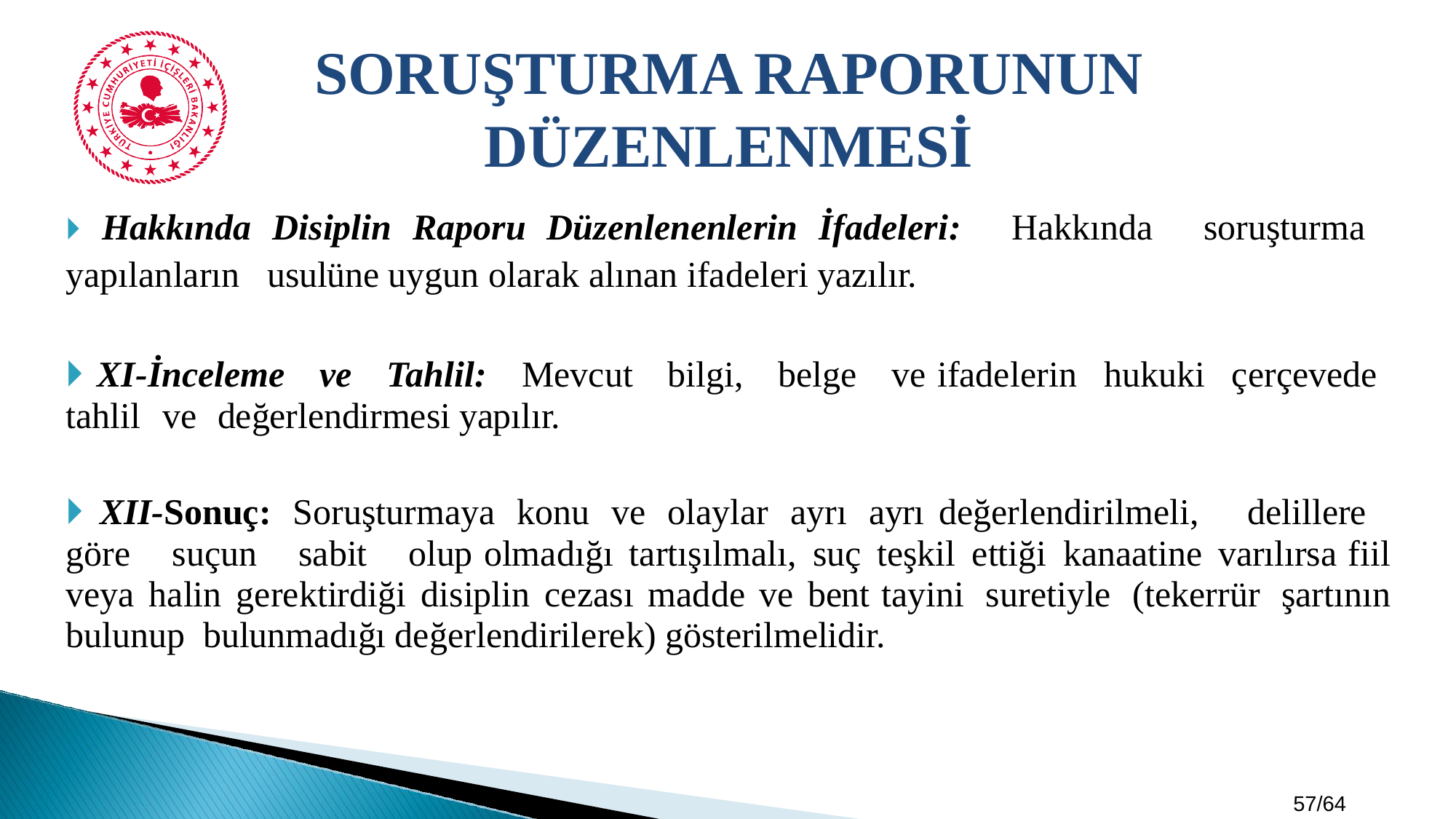

SORUŞTURMA RAPORUNUN DÜZENLENMESİ
🞂 Hakkında Disiplin Raporu Düzenlenenlerin İfadeleri:  Hakkında  soruşturma  yapılanların  usulüne uygun olarak alınan ifadeleri yazılır.

🞂​ XI-İnceleme  ve  Tahlil:  Mevcut  bilgi,  belge  ve ifadelerin  hukuki  çerçevede  tahlil  ve  değerlendirmesi yapılır.

🞂​ XII-Sonuç: Soruşturmaya konu ve olaylar ayrı ayrı değerlendirilmeli,  delillere  göre  suçun  sabit  olup olmadığı tartışılmalı, suç teşkil ettiği kanaatine varılırsa fiil veya halin gerektirdiği disiplin cezası madde ve bent tayini suretiyle (tekerrür şartının bulunup bulunmadığı değerlendirilerek) gösterilmelidir.